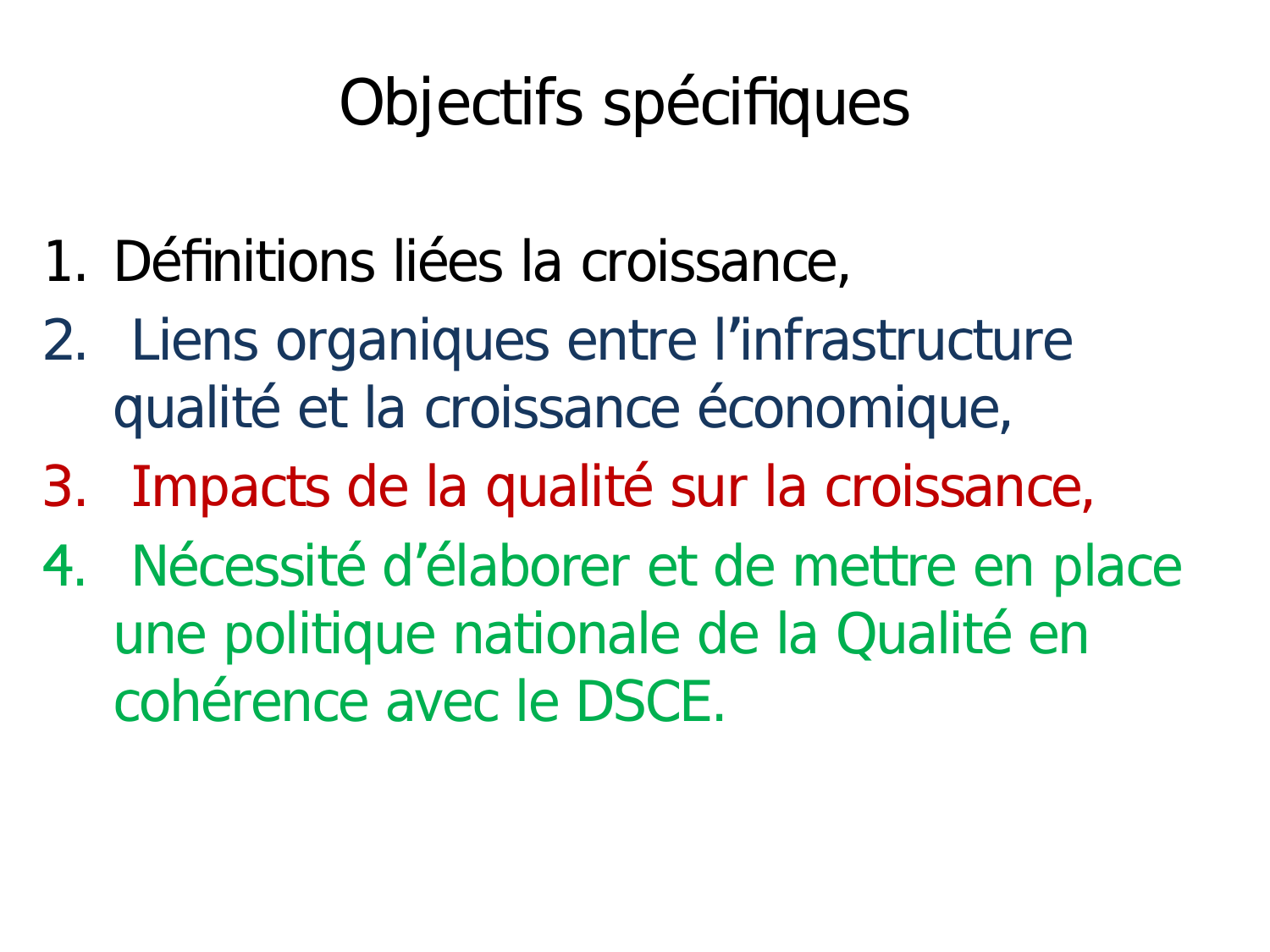

# Objectifs spécifiques
Définitions liées la croissance,
 Liens organiques entre l’infrastructure qualité et la croissance économique,
 Impacts de la qualité sur la croissance,
 Nécessité d’élaborer et de mettre en place une politique nationale de la Qualité en cohérence avec le DSCE.